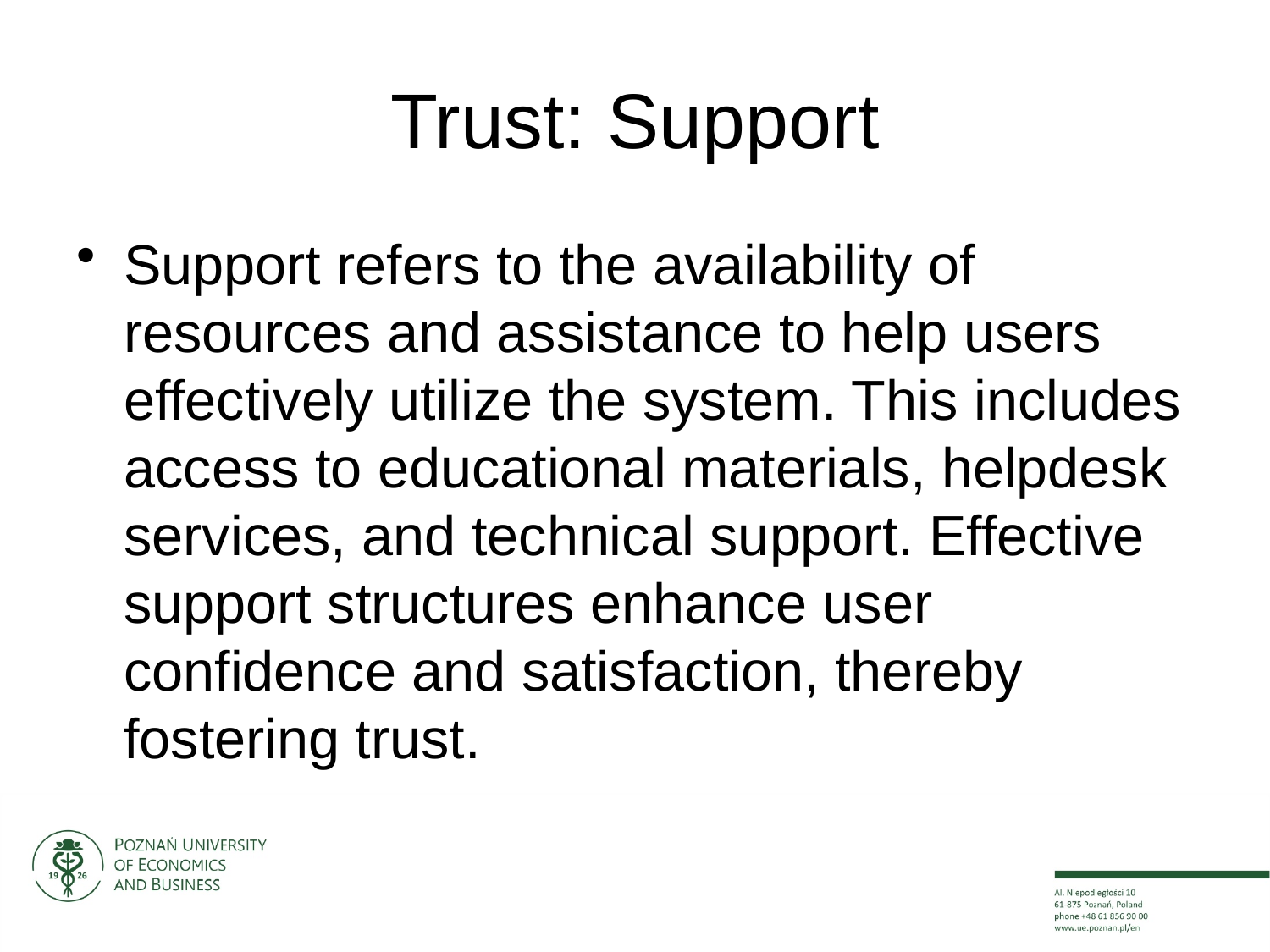

# Trust: Support
Support refers to the availability of resources and assistance to help users effectively utilize the system. This includes access to educational materials, helpdesk services, and technical support. Effective support structures enhance user confidence and satisfaction, thereby fostering trust.